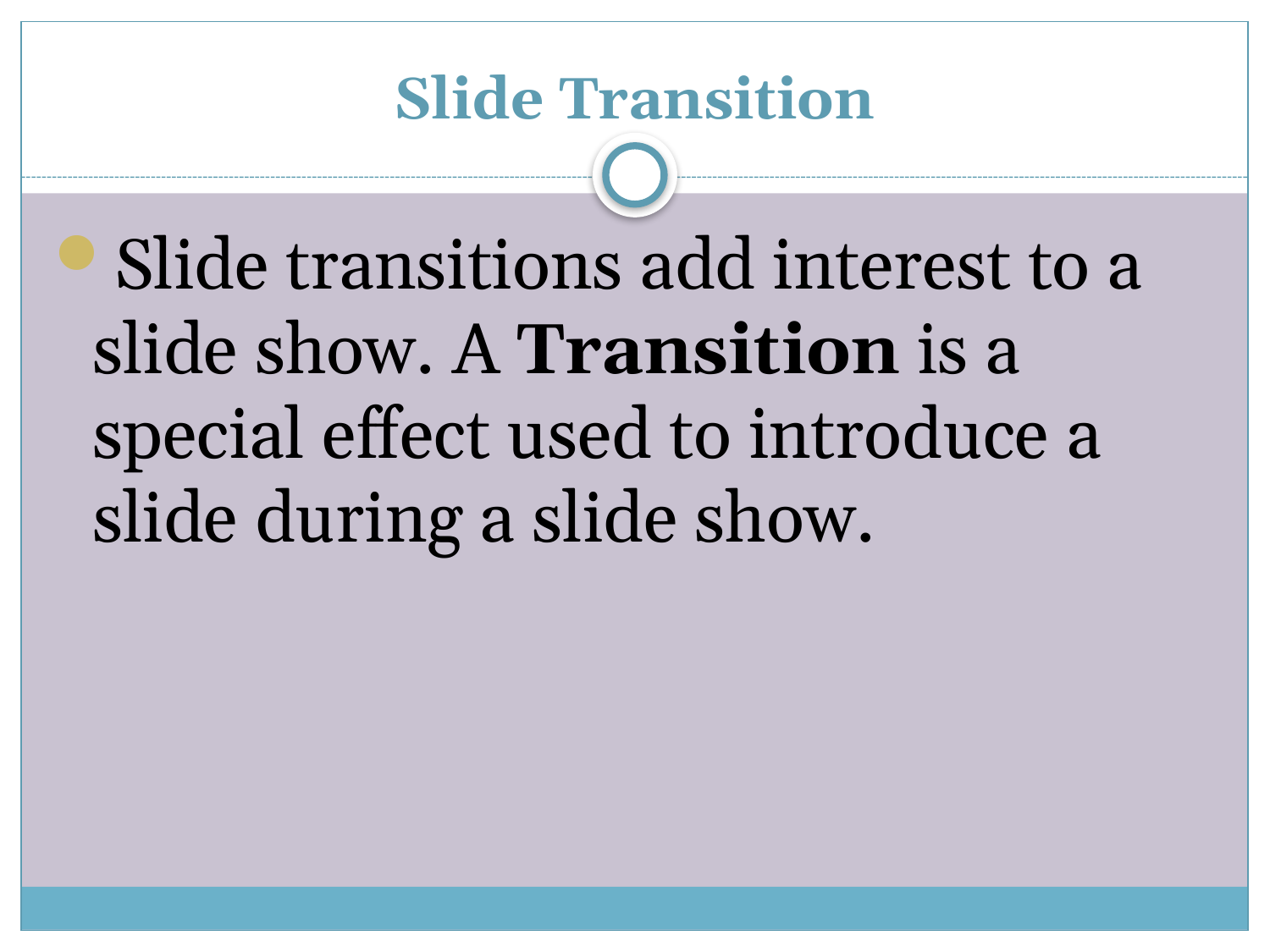

# Slide Transition
Slide transitions add interest to a slide show. A Transition is a special effect used to introduce a slide during a slide show.